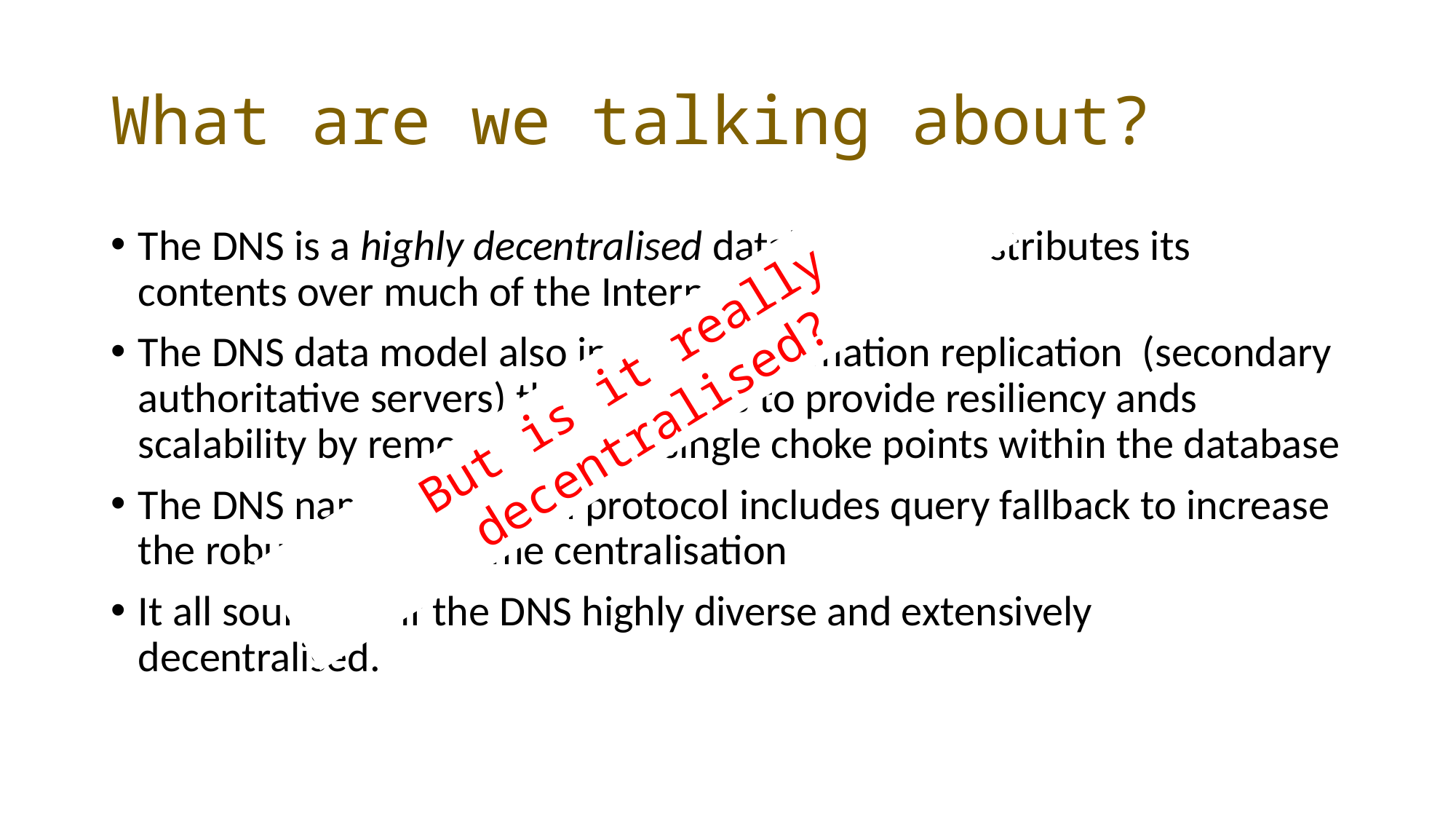

# What are we talking about?
The DNS is a highly decentralised database that distributes its contents over much of the Internet
The DNS data model also includes information replication  (secondary authoritative servers) that attempts to provide resiliency ands scalability by removing critical single choke points within the database
The DNS name resolution protocol includes query fallback to increase the robustness of name centralisation
It all sounds as if the DNS highly diverse and extensively decentralised.
But is it really decentralised?